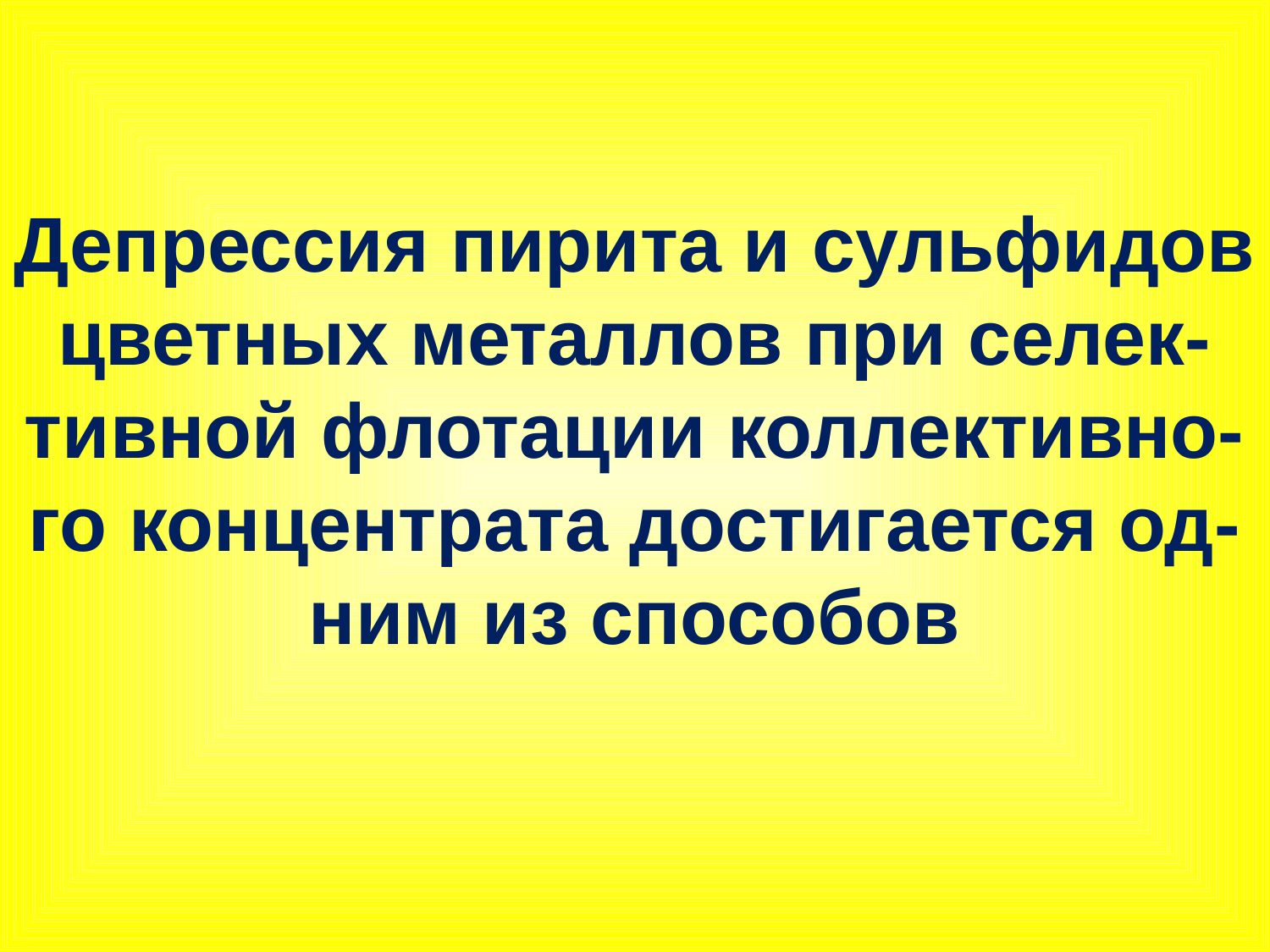

Депрессия пирита и сульфидов
цветных металлов при селек-тивной флотации коллективно-го концентрата достигается од-ним из способов